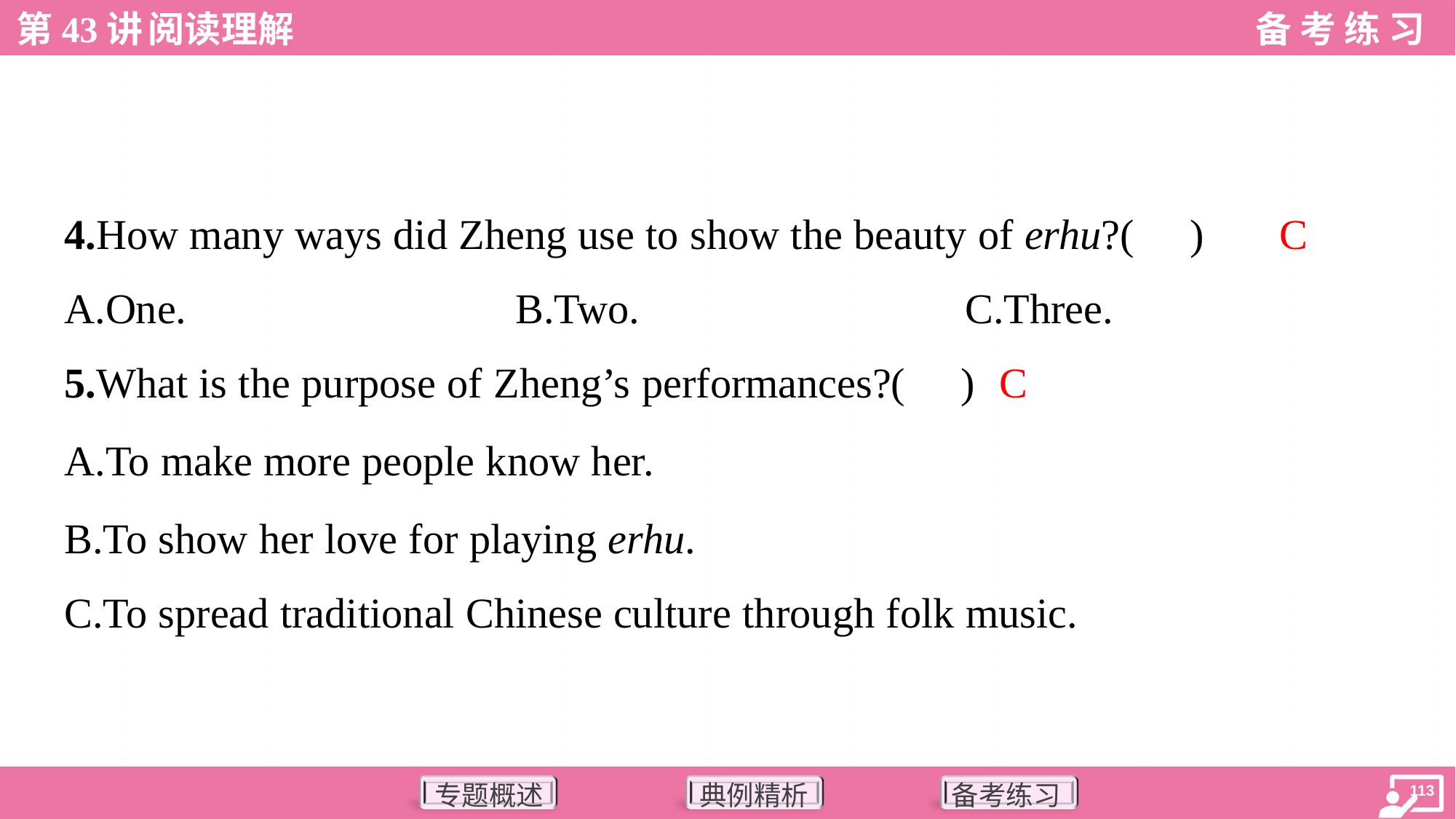

C
4.How many ways did Zheng use to show the beauty of erhu?(     )
A.One.	B.Two.	C.Three.
C
5.What is the purpose of Zheng’s performances?(     )
A.To make more people know her.
B.To show her love for playing erhu.
C.To spread traditional Chinese culture through folk music.